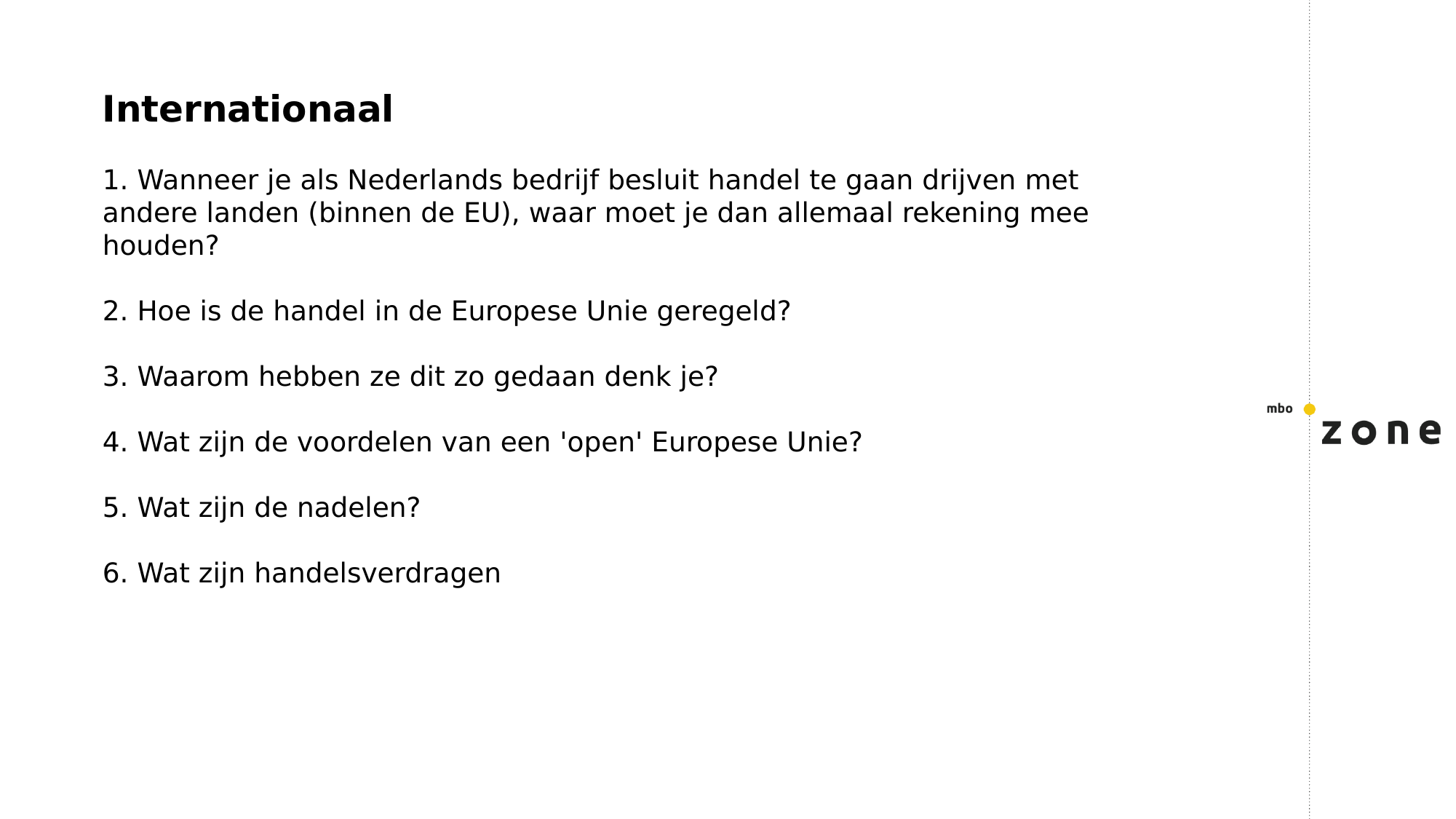

Internationaal

 Wanneer je als Nederlands bedrijf besluit handel te gaan drijven met andere landen (binnen de EU), waar moet je dan allemaal rekening mee houden?

 Hoe is de handel in de Europese Unie geregeld?

 Waarom hebben ze dit zo gedaan denk je?

 Wat zijn de voordelen van een 'open' Europese Unie?

 Wat zijn de nadelen?

 Wat zijn handelsverdragen